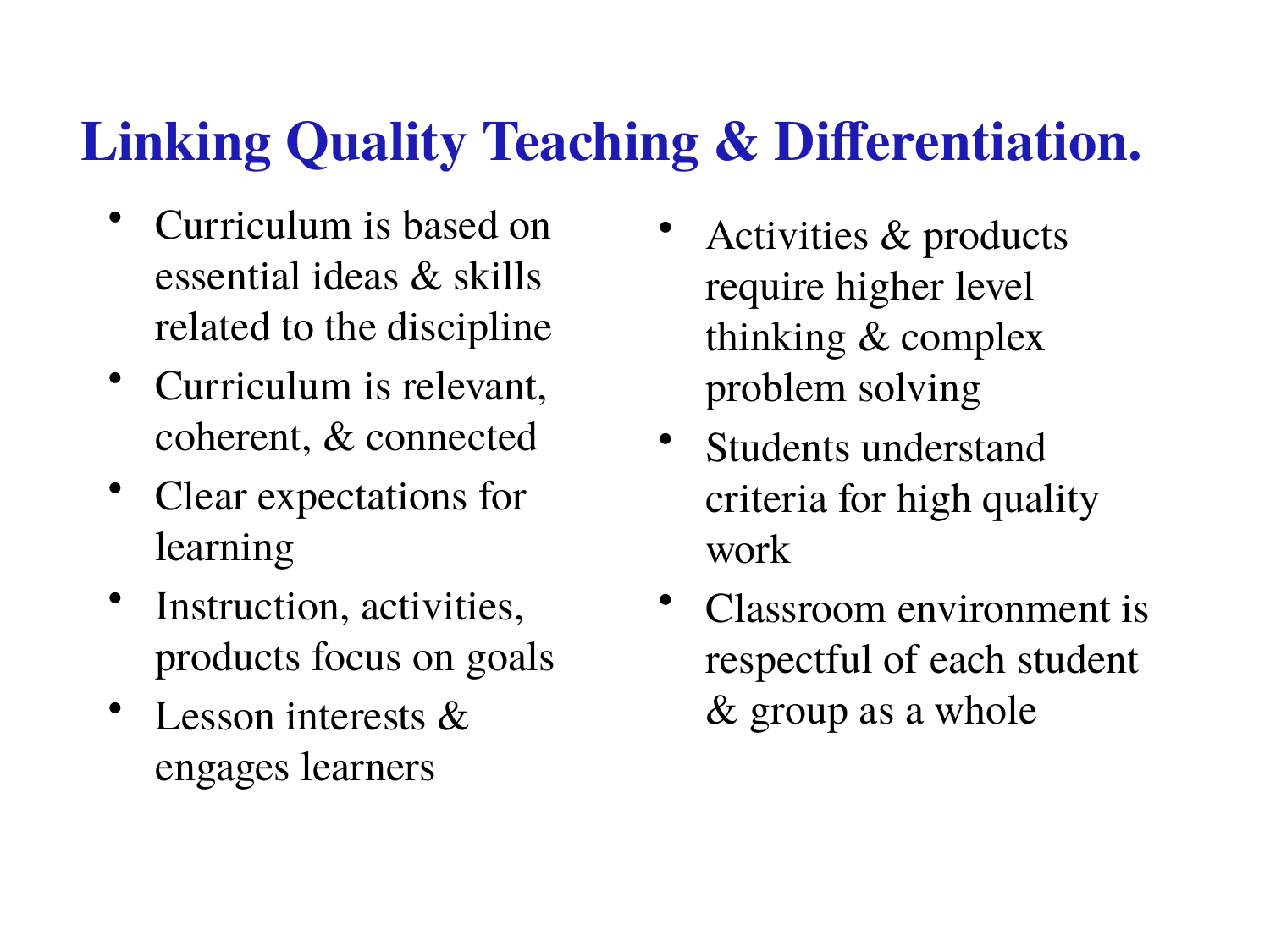

# Linking Quality Teaching & Differentiation.
Curriculum is based on essential ideas & skills related to the discipline
Curriculum is relevant, coherent, & connected
Clear expectations for learning
Instruction, activities, products focus on goals
Lesson interests & engages learners
Activities & products require higher level thinking & complex problem solving
Students understand criteria for high quality work
Classroom environment is respectful of each student & group as a whole